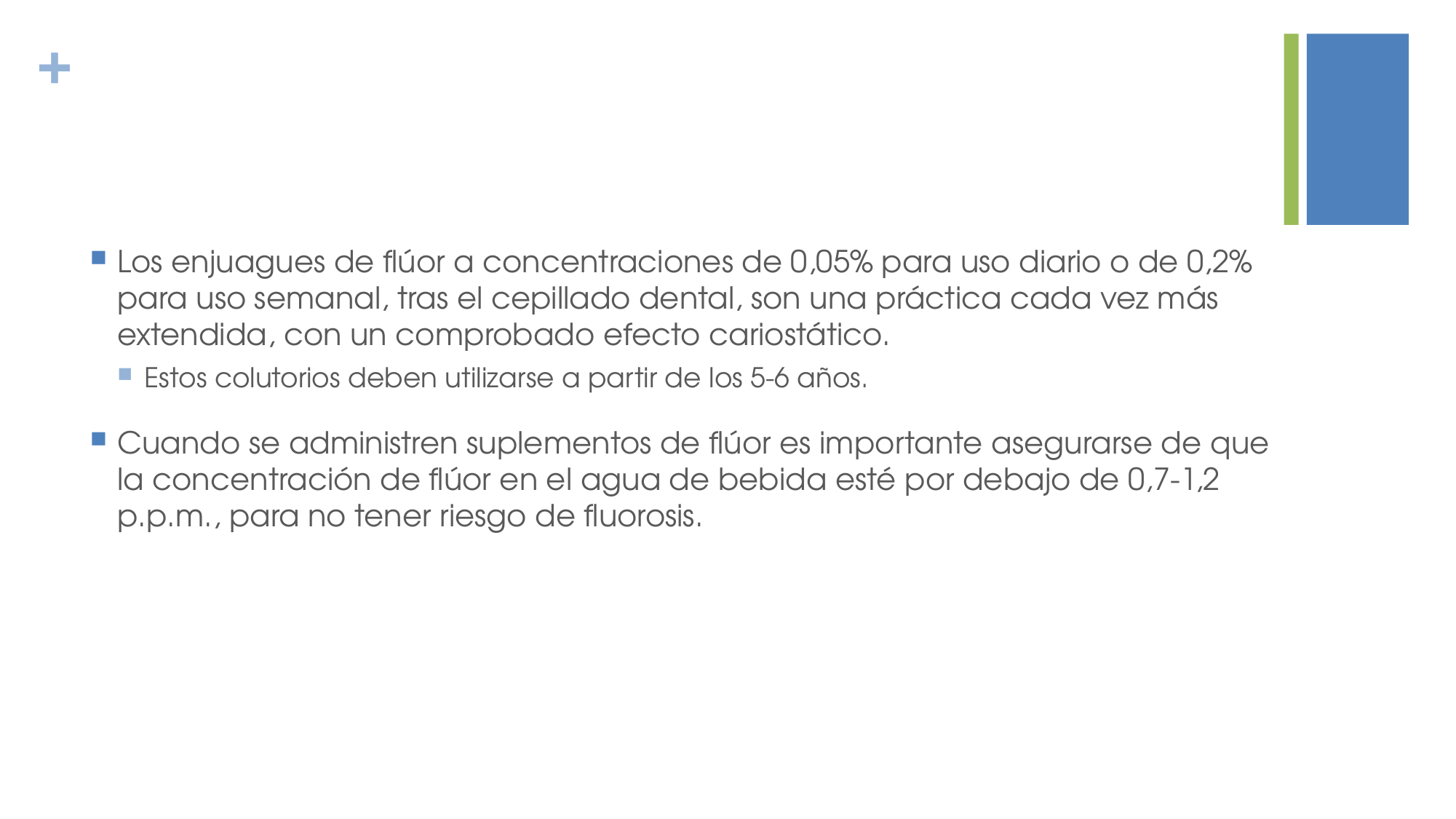

#
Los enjuagues de flúor a concentraciones de 0,05% para uso diario o de 0,2% para uso semanal, tras el cepillado dental, son una práctica cada vez más extendida, con un comprobado efecto cariostático.
Estos colutorios deben utilizarse a partir de los 5-6 años.
Cuando se administren suplementos de flúor es importante asegurarse de que la concentración de flúor en el agua de bebida esté por debajo de 0,7-1,2 p.p.m., para no tener riesgo de fluorosis.